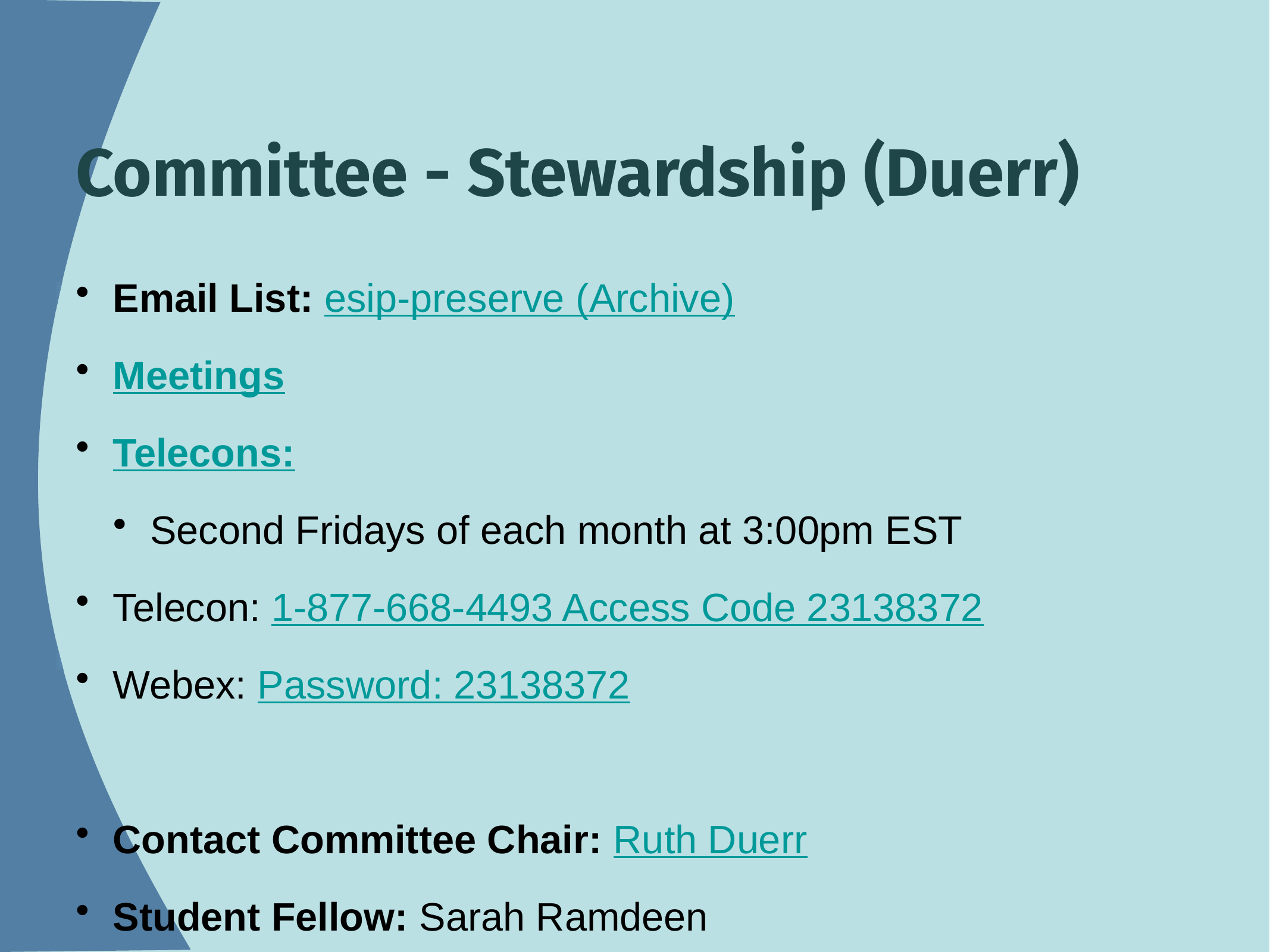

# Committee - Stewardship (Duerr)
Email List: esip-preserve (Archive)
Meetings
Telecons:
Second Fridays of each month at 3:00pm EST
Telecon: 1-877-668-4493 Access Code 23138372
Webex: Password: 23138372

Contact Committee Chair: Ruth Duerr
Student Fellow: Sarah Ramdeen